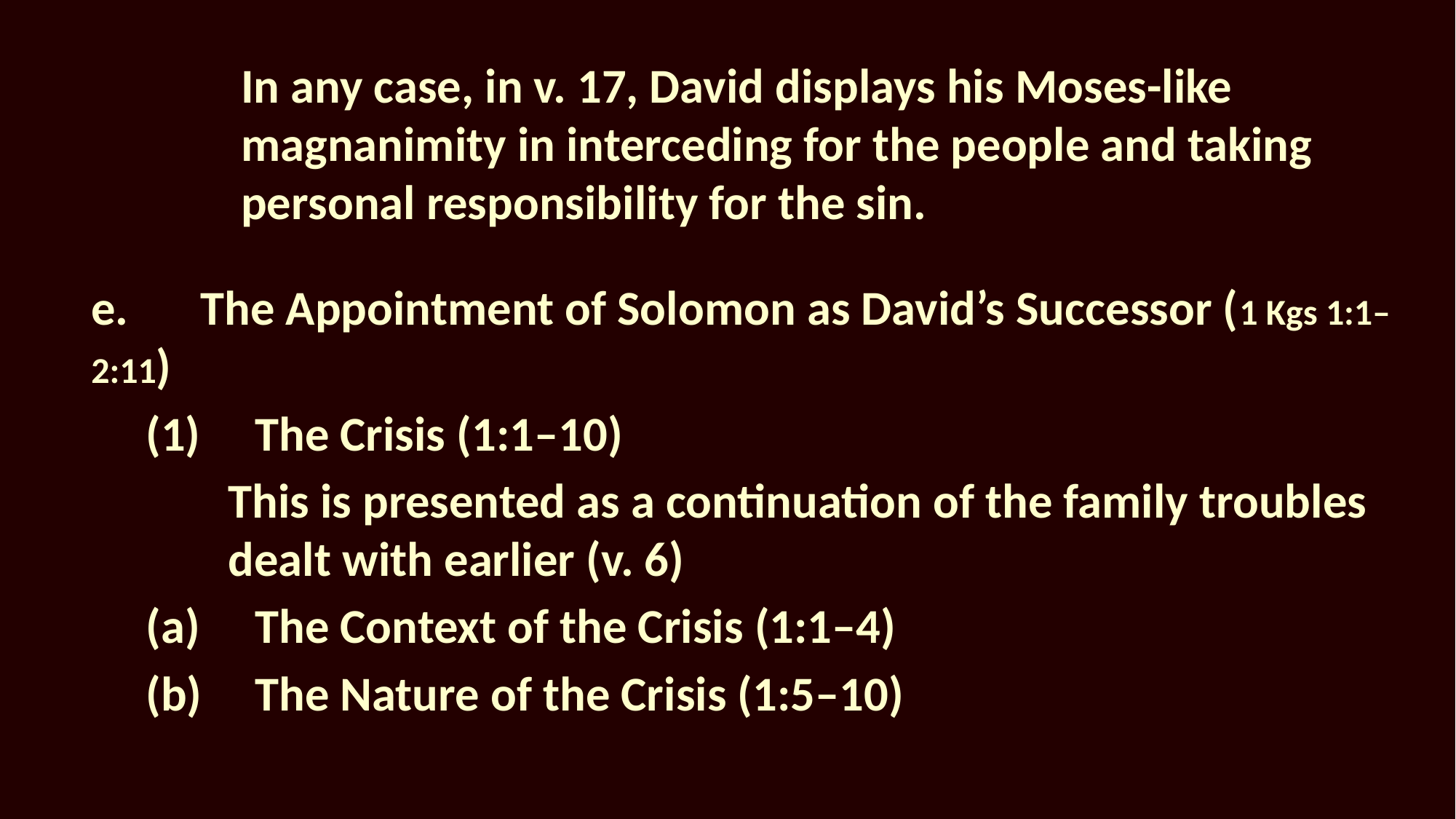

In any case, in v. 17, David displays his Moses-like magnanimity in interceding for the people and taking personal responsibility for the sin.

e.	The Appointment of Solomon as David’s Successor (1 Kgs 1:1–2:11)
	(1)	The Crisis (1:1–10)
This is presented as a continuation of the family troubles dealt with earlier (v. 6)
	(a)	The Context of the Crisis (1:1–4)
	(b)	The Nature of the Crisis (1:5–10)